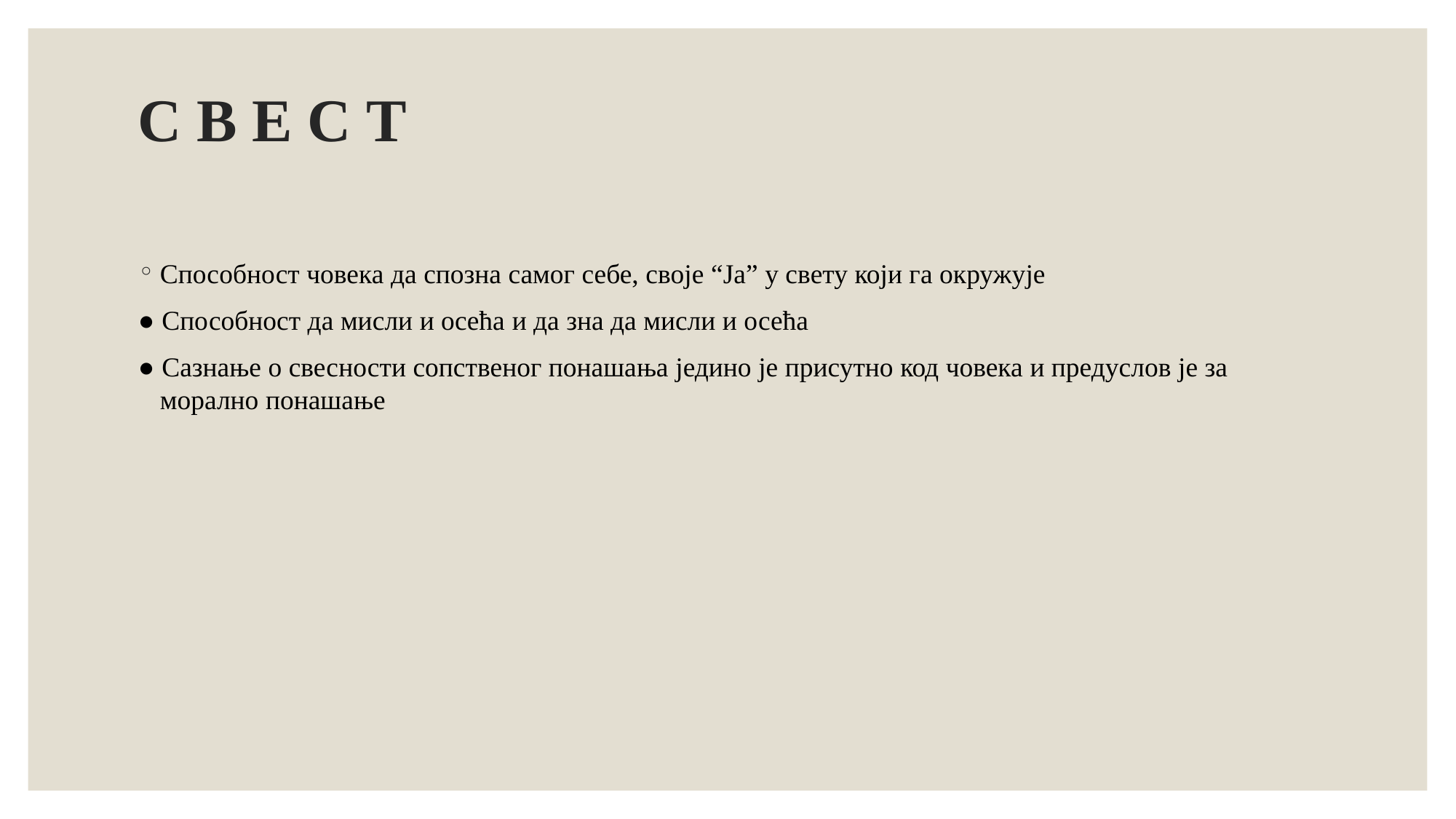

# С В Е С Т
Способност човека да спозна самог себе, своје “Ја” у свету који га окружује
● Способнoст да мисли и oсећa и да зна да мисли и осећа
● Сазнaње о свесности сопственог понашања једино је присутно код човека и предуслов је за морално понашање